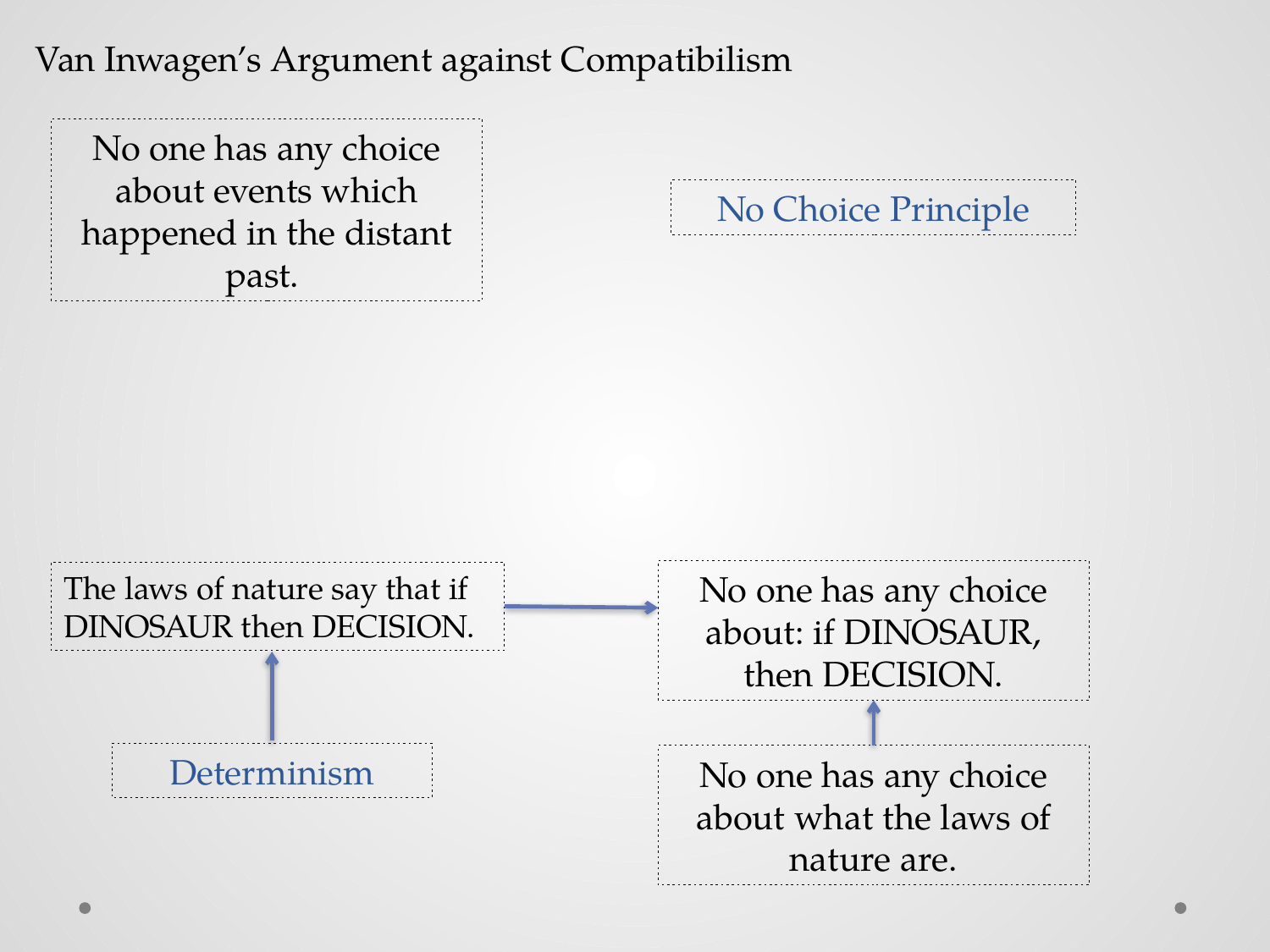

Van Inwagen’s Argument against Compatibilism
No one has any choice about events which happened in the distant past.
No Choice Principle
No one has any choice about: if DINOSAUR, then DECISION.
The laws of nature say that if DINOSAUR then DECISION.
Determinism
No one has any choice about what the laws of nature are.